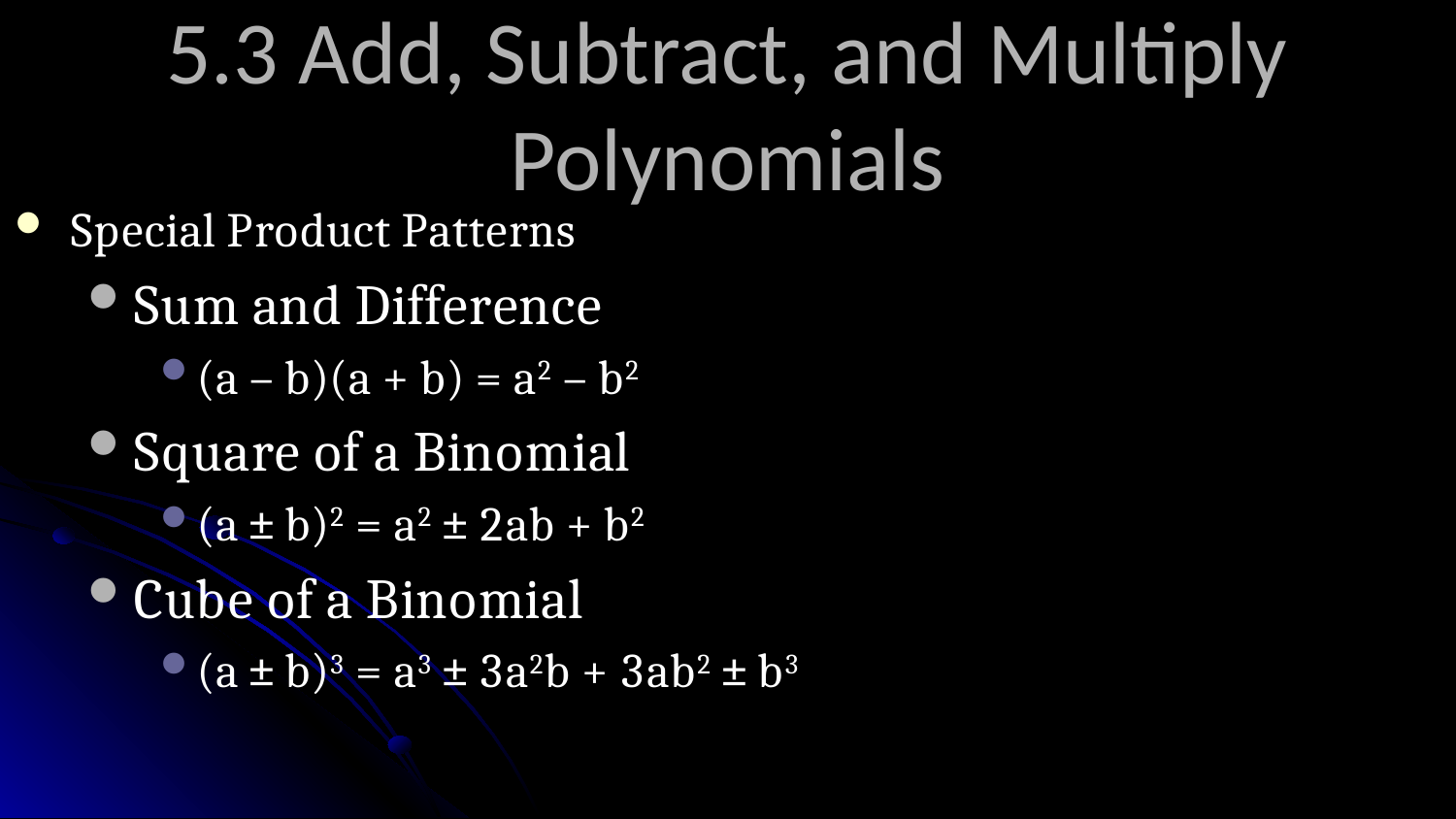

# 5.3 Add, Subtract, and Multiply Polynomials
Special Product Patterns
Sum and Difference
(a – b)(a + b) = a2 – b2
Square of a Binomial
(a ± b)2 = a2 ± 2ab + b2
Cube of a Binomial
(a ± b)3 = a3 ± 3a2b + 3ab2 ± b3